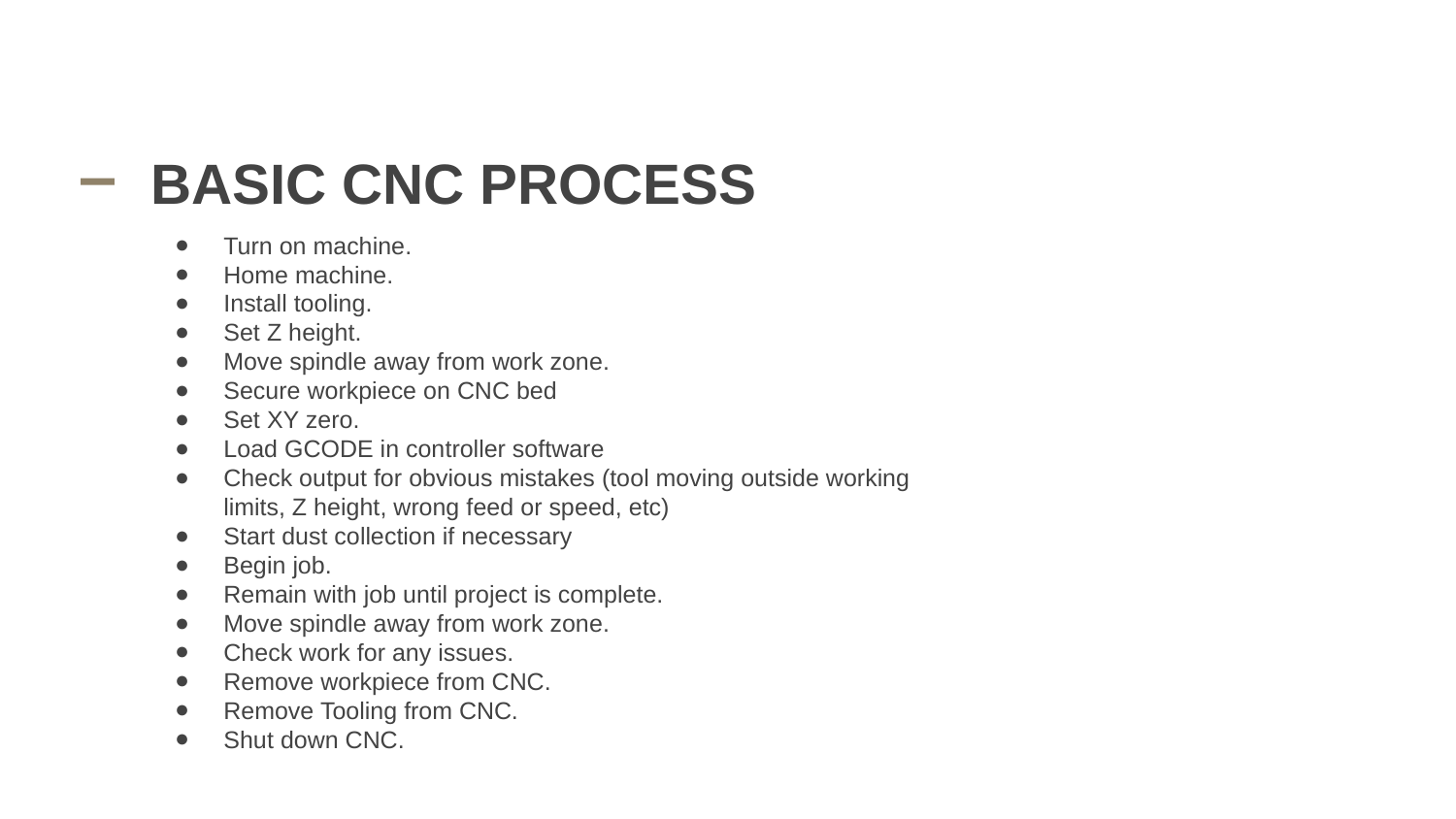

# BASIC CNC PROCESS
Turn on machine.
Home machine.
Install tooling.
Set Z height.
Move spindle away from work zone.
Secure workpiece on CNC bed
Set XY zero.
Load GCODE in controller software
Check output for obvious mistakes (tool moving outside working limits, Z height, wrong feed or speed, etc)
Start dust collection if necessary
Begin job.
Remain with job until project is complete.
Move spindle away from work zone.
Check work for any issues.
Remove workpiece from CNC.
Remove Tooling from CNC.
Shut down CNC.